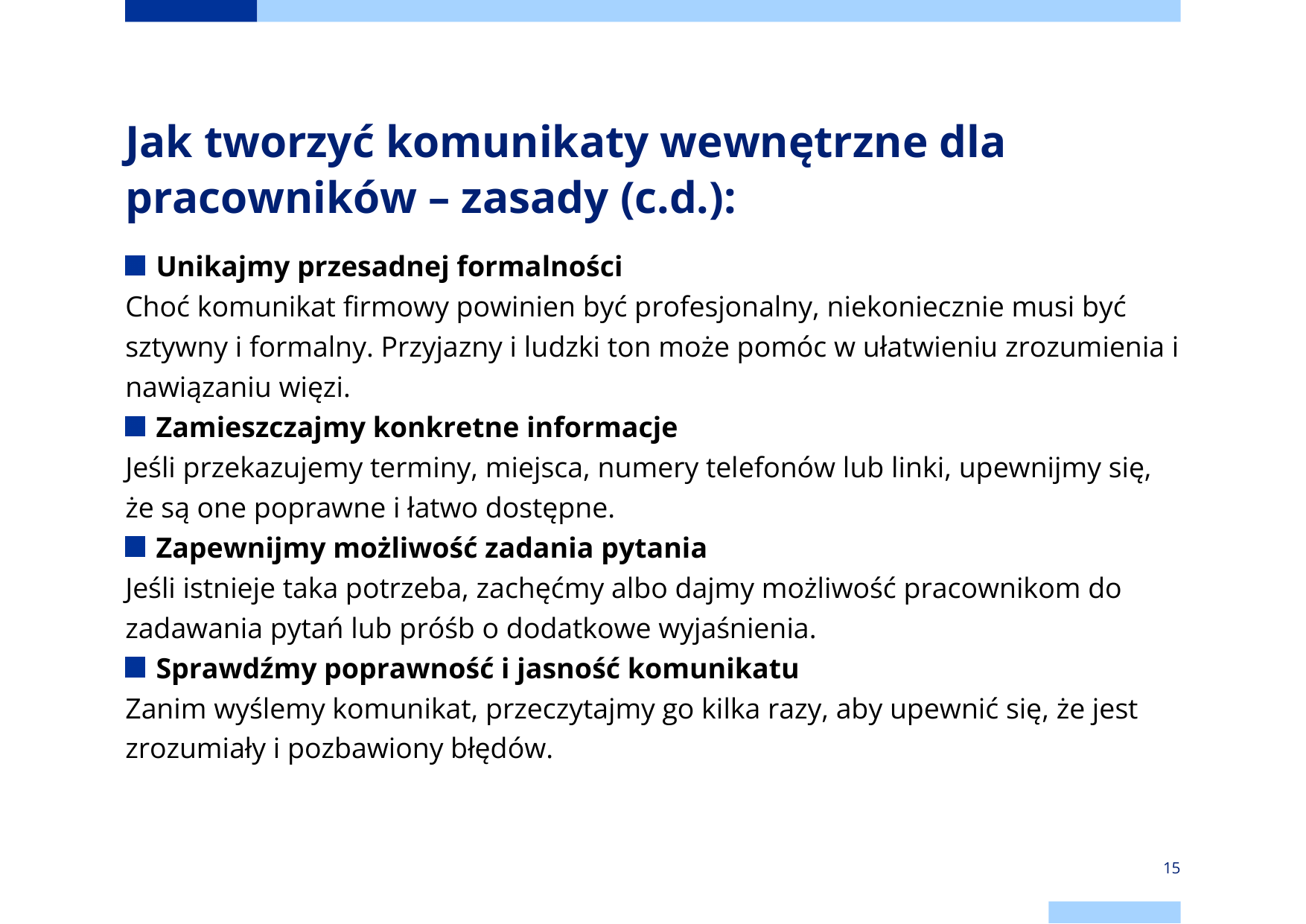

# Jak tworzyć komunikaty wewnętrzne dla pracowników – zasady (c.d.):
Unikajmy przesadnej formalności
Choć komunikat firmowy powinien być profesjonalny, niekoniecznie musi być sztywny i formalny. Przyjazny i ludzki ton może pomóc w ułatwieniu zrozumienia i nawiązaniu więzi.
Zamieszczajmy konkretne informacje
Jeśli przekazujemy terminy, miejsca, numery telefonów lub linki, upewnijmy się, że są one poprawne i łatwo dostępne.
Zapewnijmy możliwość zadania pytania
Jeśli istnieje taka potrzeba, zachęćmy albo dajmy możliwość pracownikom do zadawania pytań lub próśb o dodatkowe wyjaśnienia.
Sprawdźmy poprawność i jasność komunikatu
Zanim wyślemy komunikat, przeczytajmy go kilka razy, aby upewnić się, że jest zrozumiały i pozbawiony błędów.
15